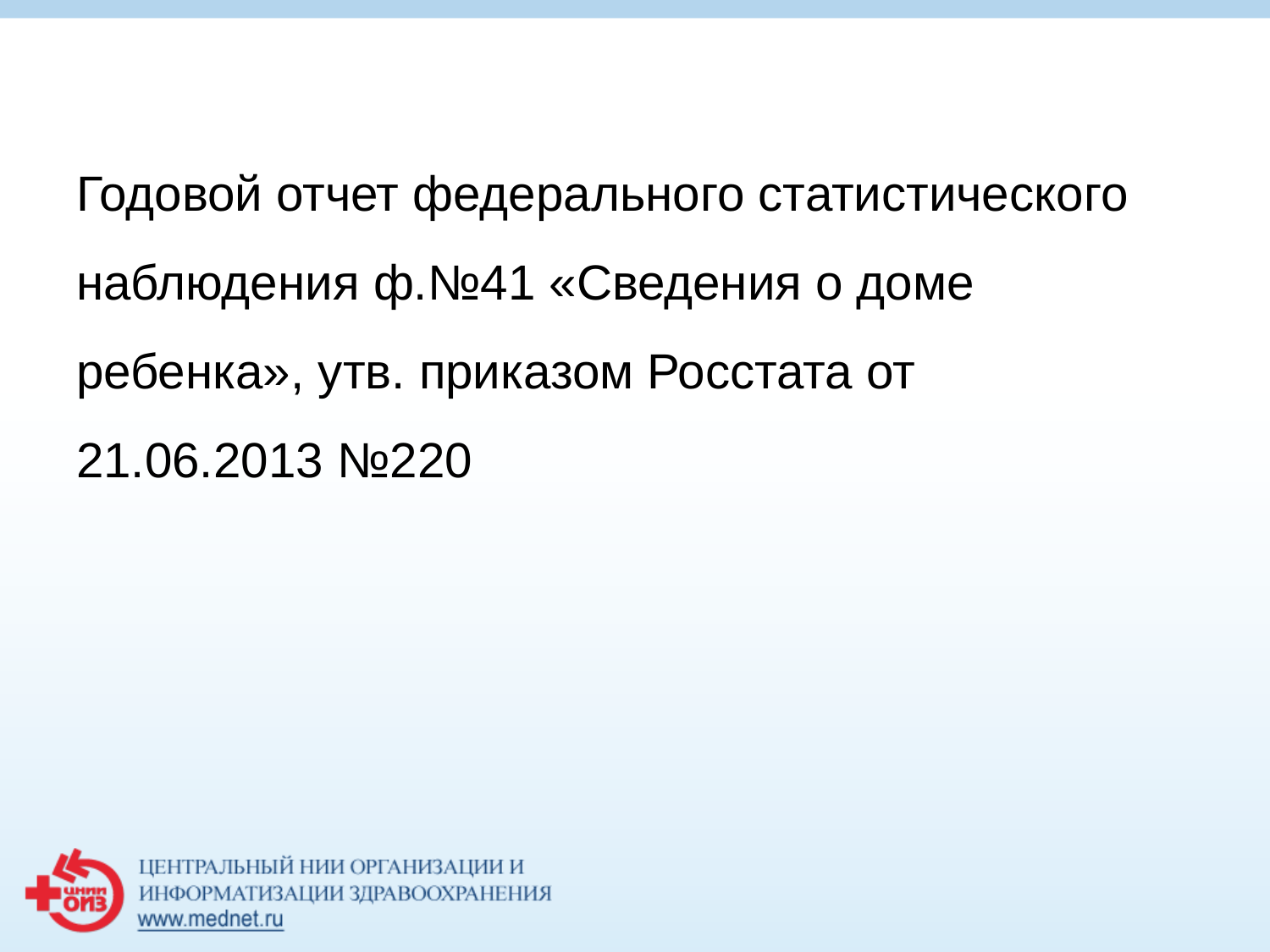

# Годовой отчет федерального статистического наблюдения ф.№41 «Сведения о доме ребенка», утв. приказом Росстата от 21.06.2013 №220